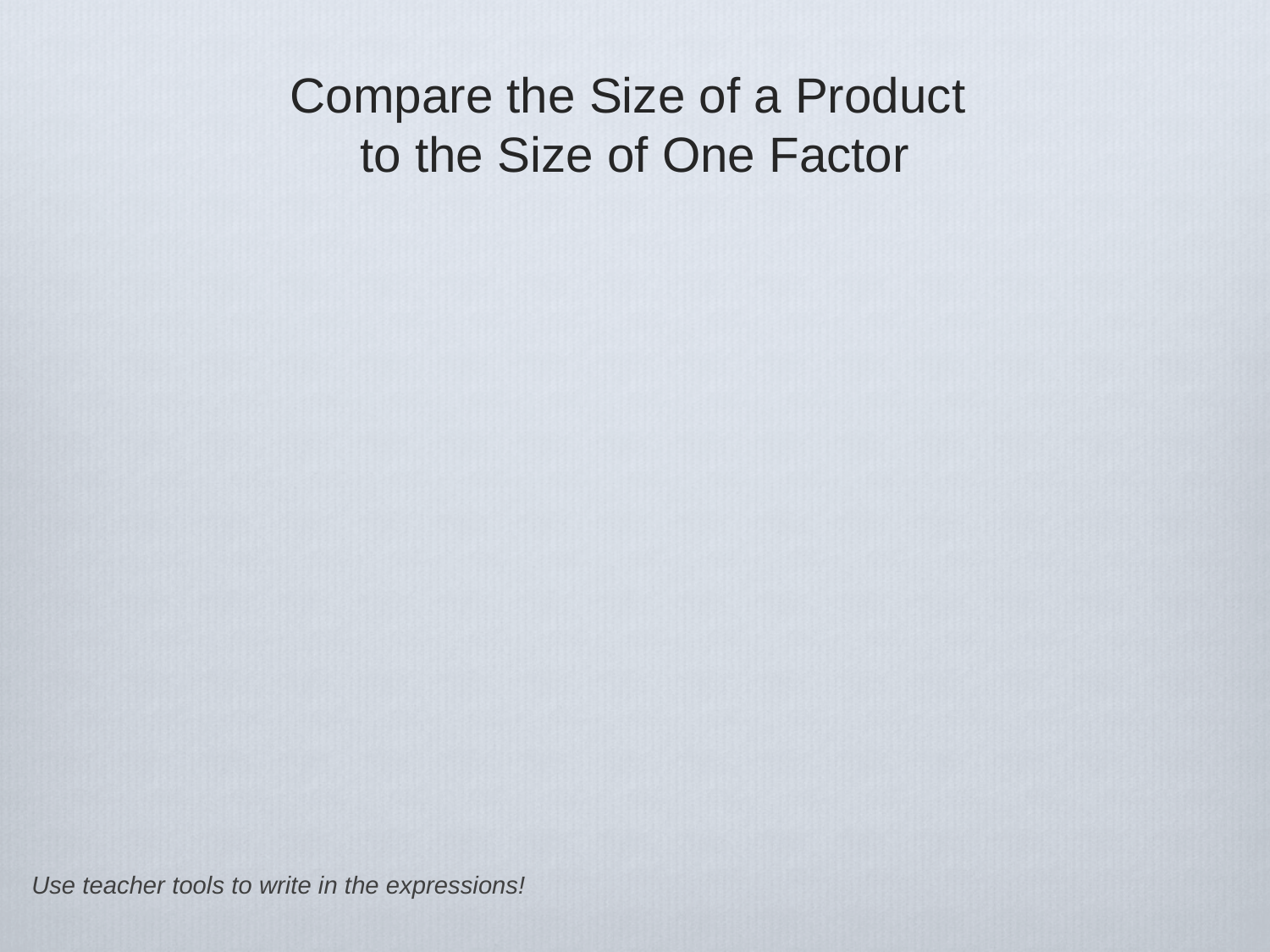

# Compare the Size of a Product to the Size of One Factor
Use teacher tools to write in the expressions!